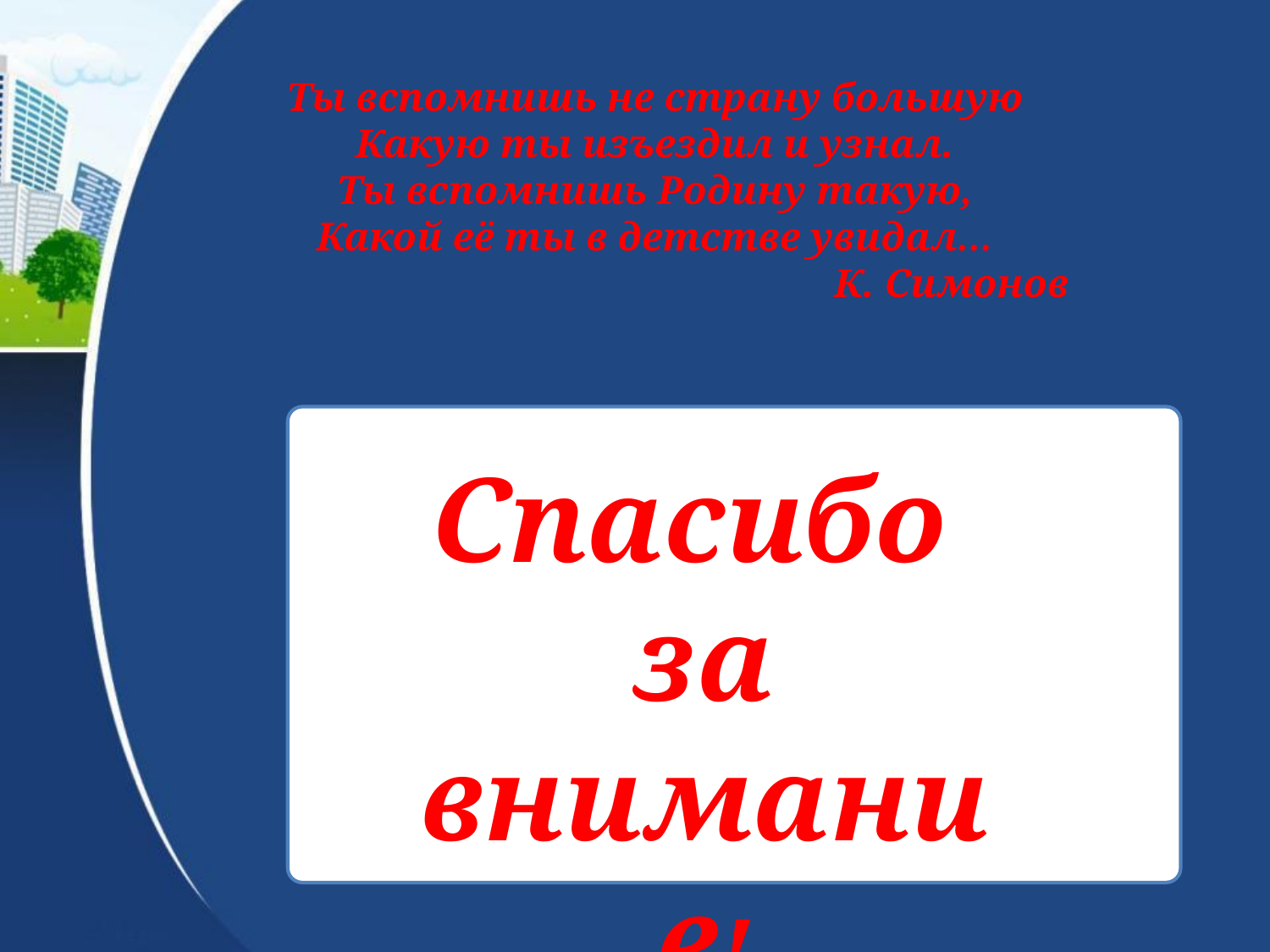

Ты вспомнишь не страну большую
Какую ты изъездил и узнал.
Ты вспомнишь Родину такую,
Какой её ты в детстве увидал…
К. Симонов

Спасибо
за внимание!